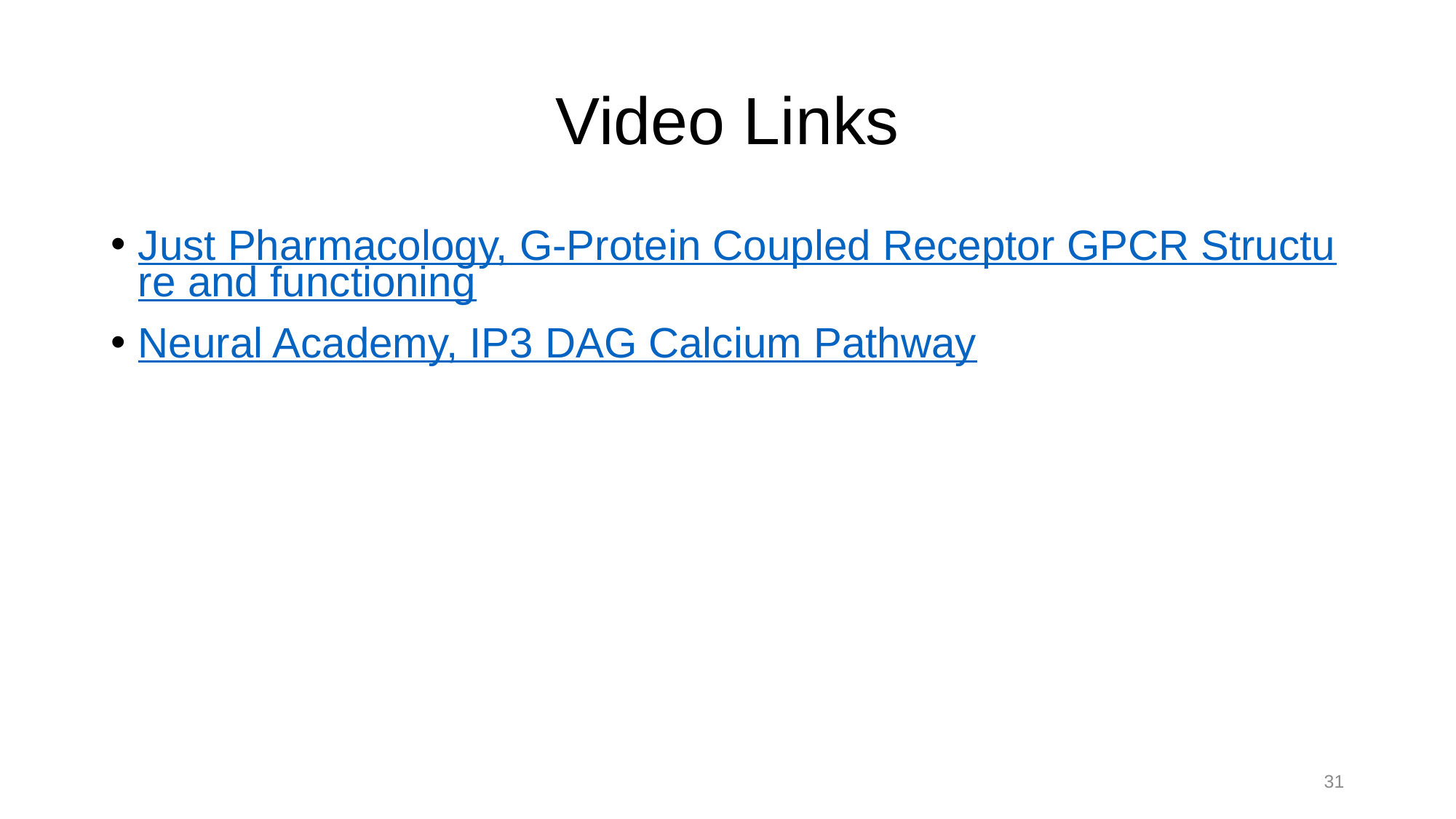

# Video Links
Just Pharmacology, G-Protein Coupled Receptor GPCR Structure and functioning
Neural Academy, IP3 DAG Calcium Pathway
31